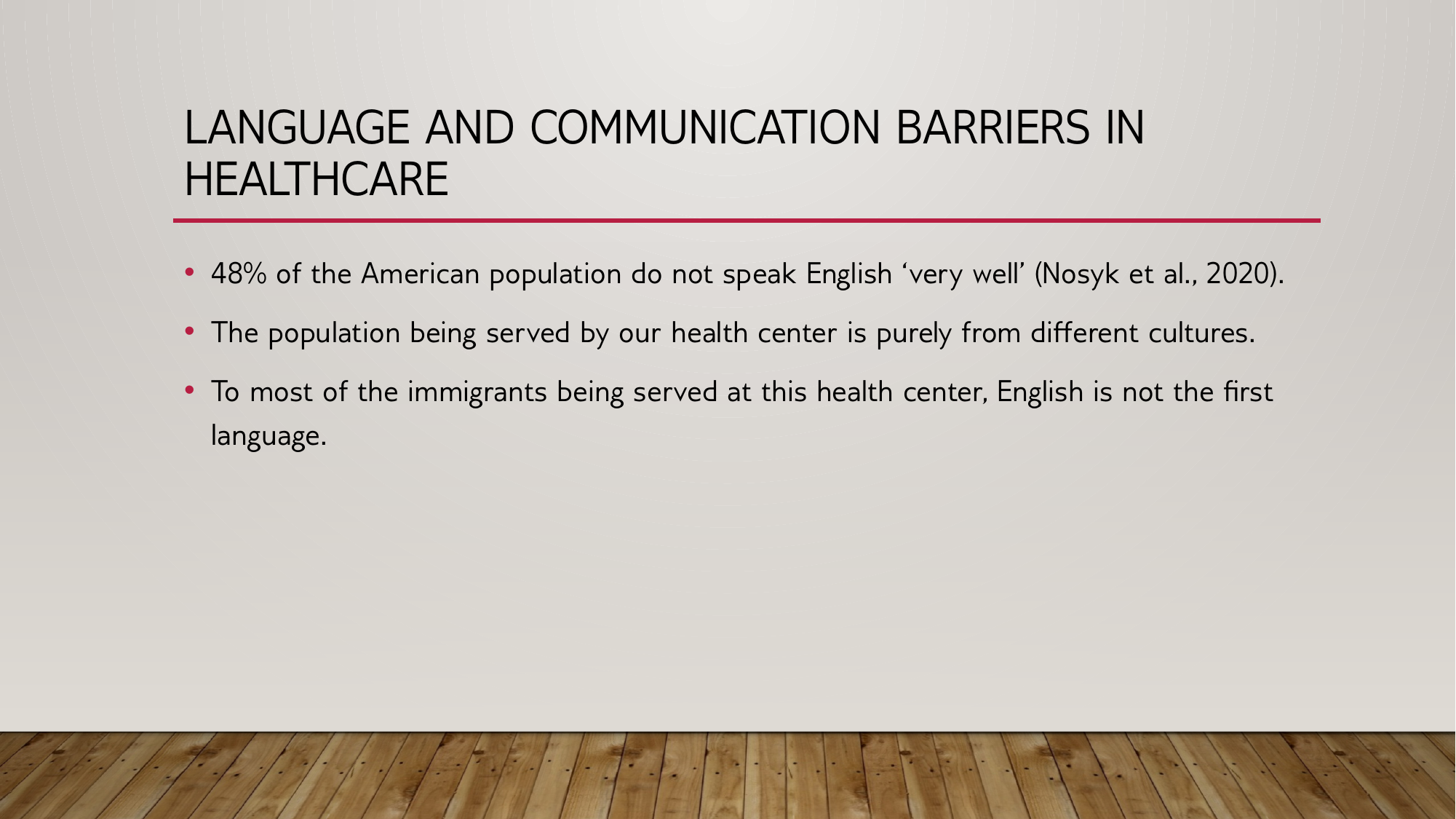

# Language and Communication barriers in healthcare
48% of the American population do not speak English ‘very well’ (Nosyk et al., 2020).
The population being served by our health center is purely from different cultures.
To most of the immigrants being served at this health center, English is not the first language.